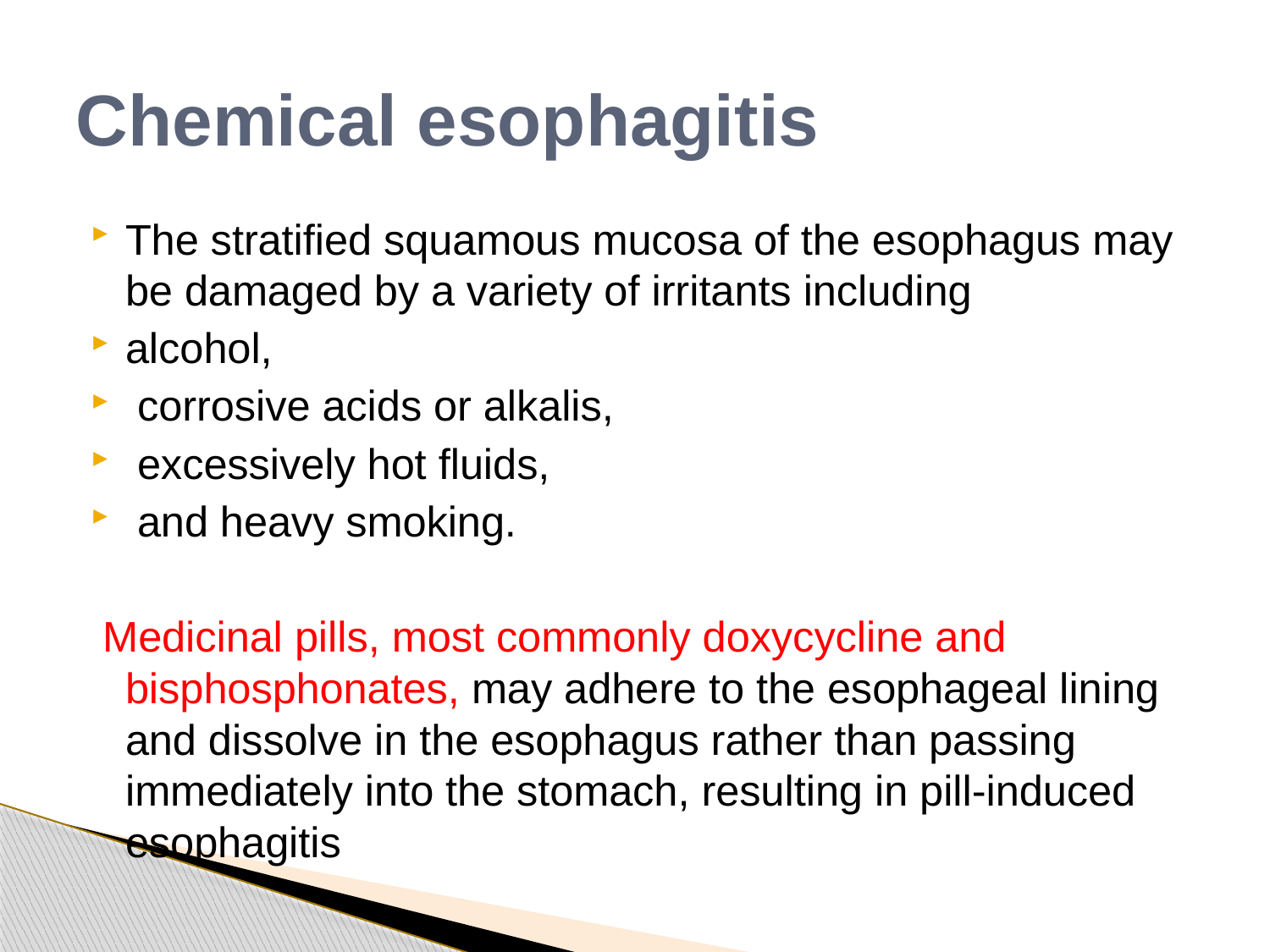

# Chemical esophagitis
The stratified squamous mucosa of the esophagus may be damaged by a variety of irritants including
alcohol,
 corrosive acids or alkalis,
 excessively hot fluids,
 and heavy smoking.

 Medicinal pills, most commonly doxycycline and bisphosphonates, may adhere to the esophageal lining and dissolve in the esophagus rather than passing immediately into the stomach, resulting in pill-induced esophagitis